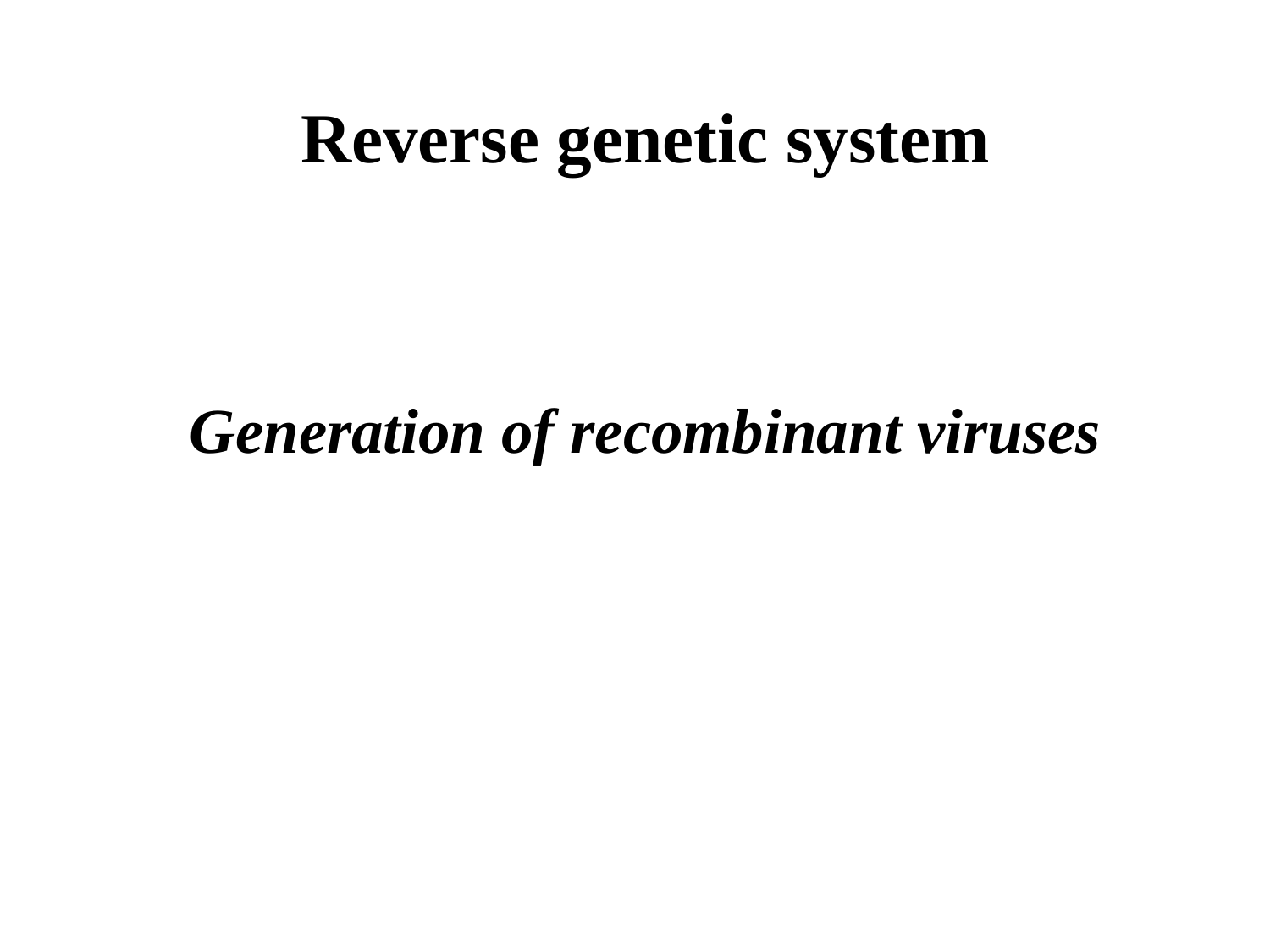

Reverse genetic system
Generation of recombinant viruses